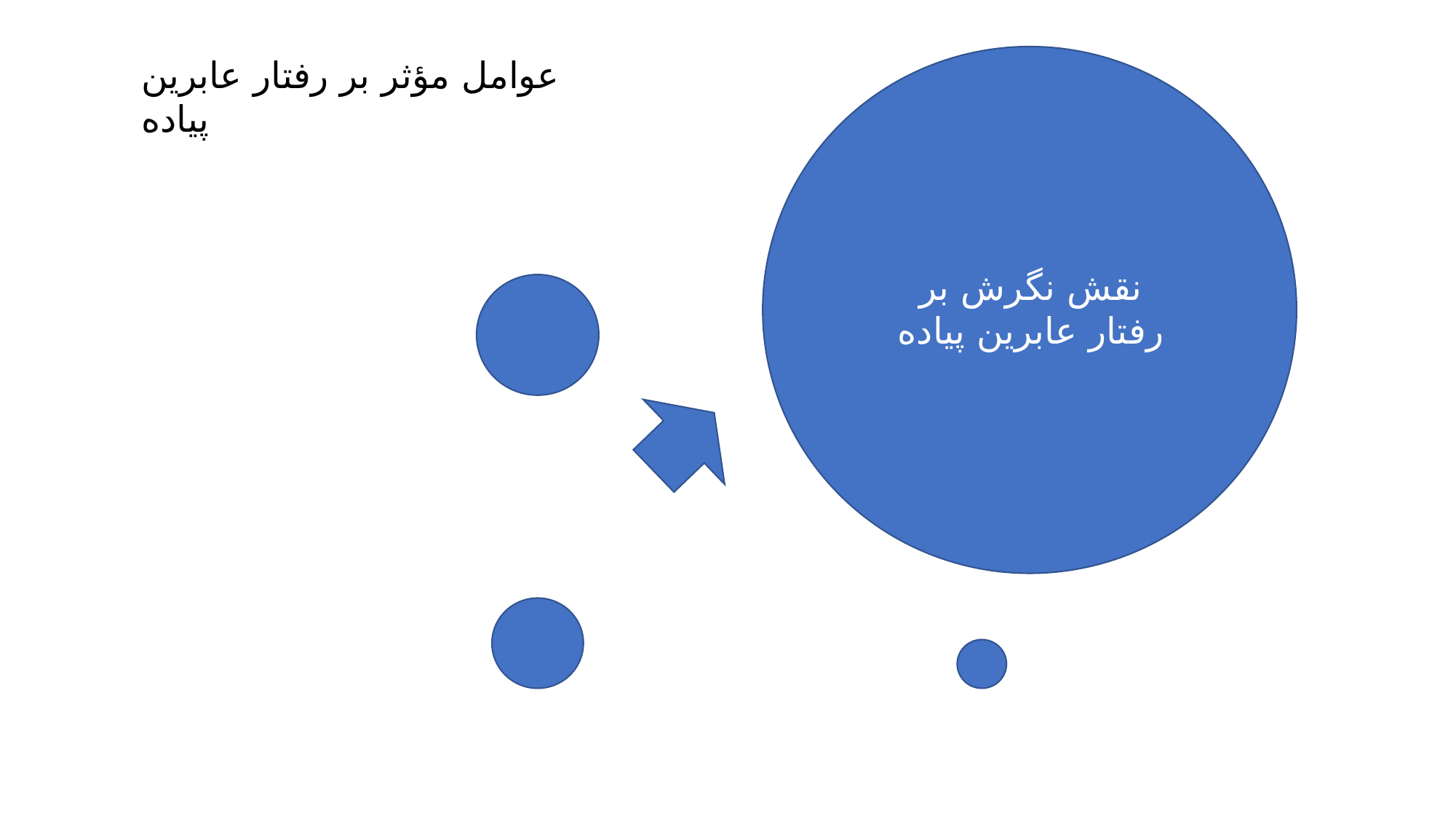

عوامل مؤثر بر رفتار عابرين پياده

نقش نگرش بر رفتار عابرين پياده